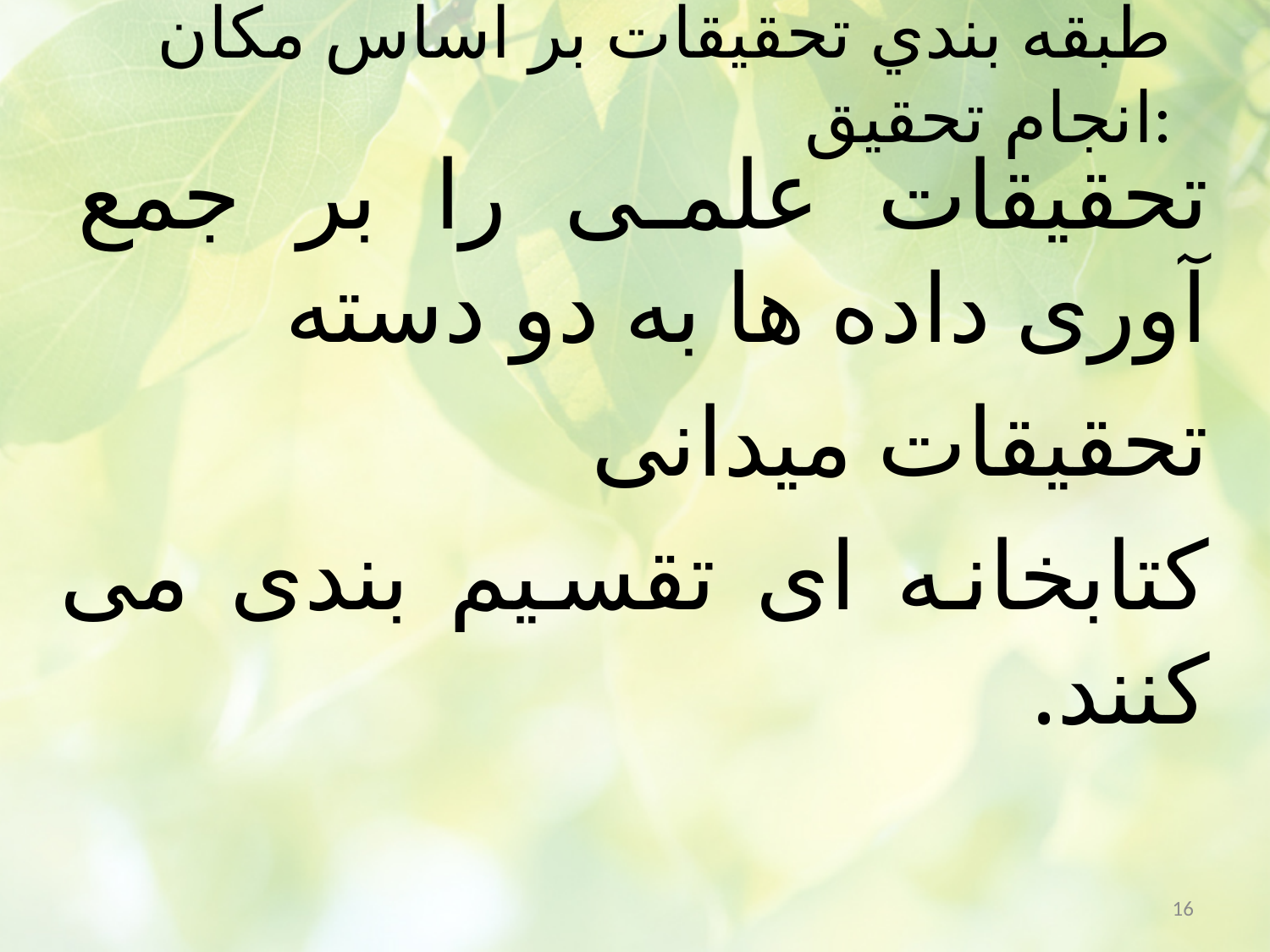

# طبقه بندي تحقيقات بر اساس مکان انجام تحقیق:
تحقیقات علمی را بر جمع آوری داده ها به دو دسته
تحقیقات میدانی
کتابخانه ای تقسیم بندی می کنند.
16